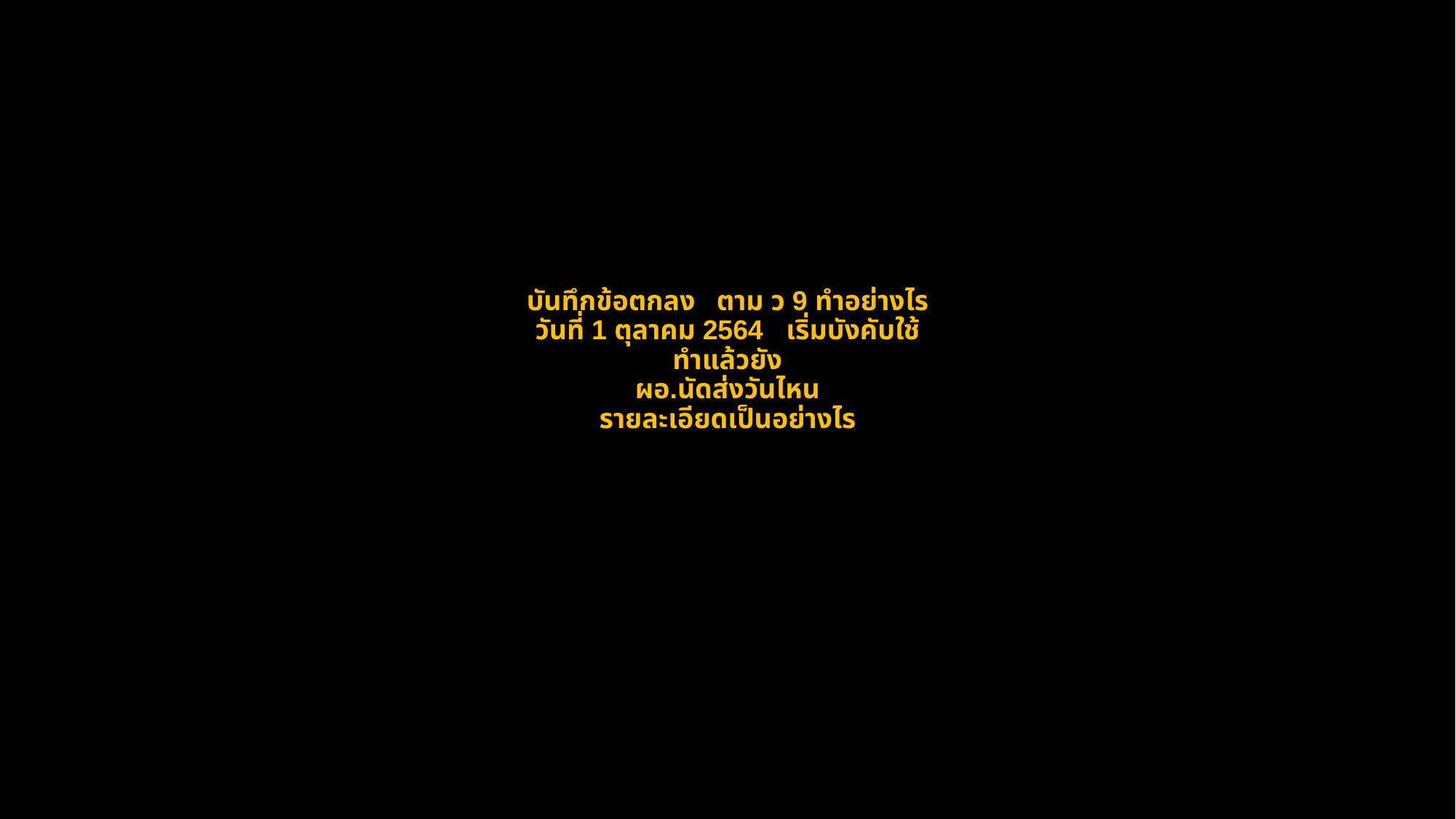

# บันทึกข้อตกลง   ตาม ว 9 ทำอย่างไร วันที่ 1 ตุลาคม 2564   เริ่มบังคับใช้ ทำแล้วยัง ผอ.นัดส่งวันไหน รายละเอียดเป็นอย่างไร